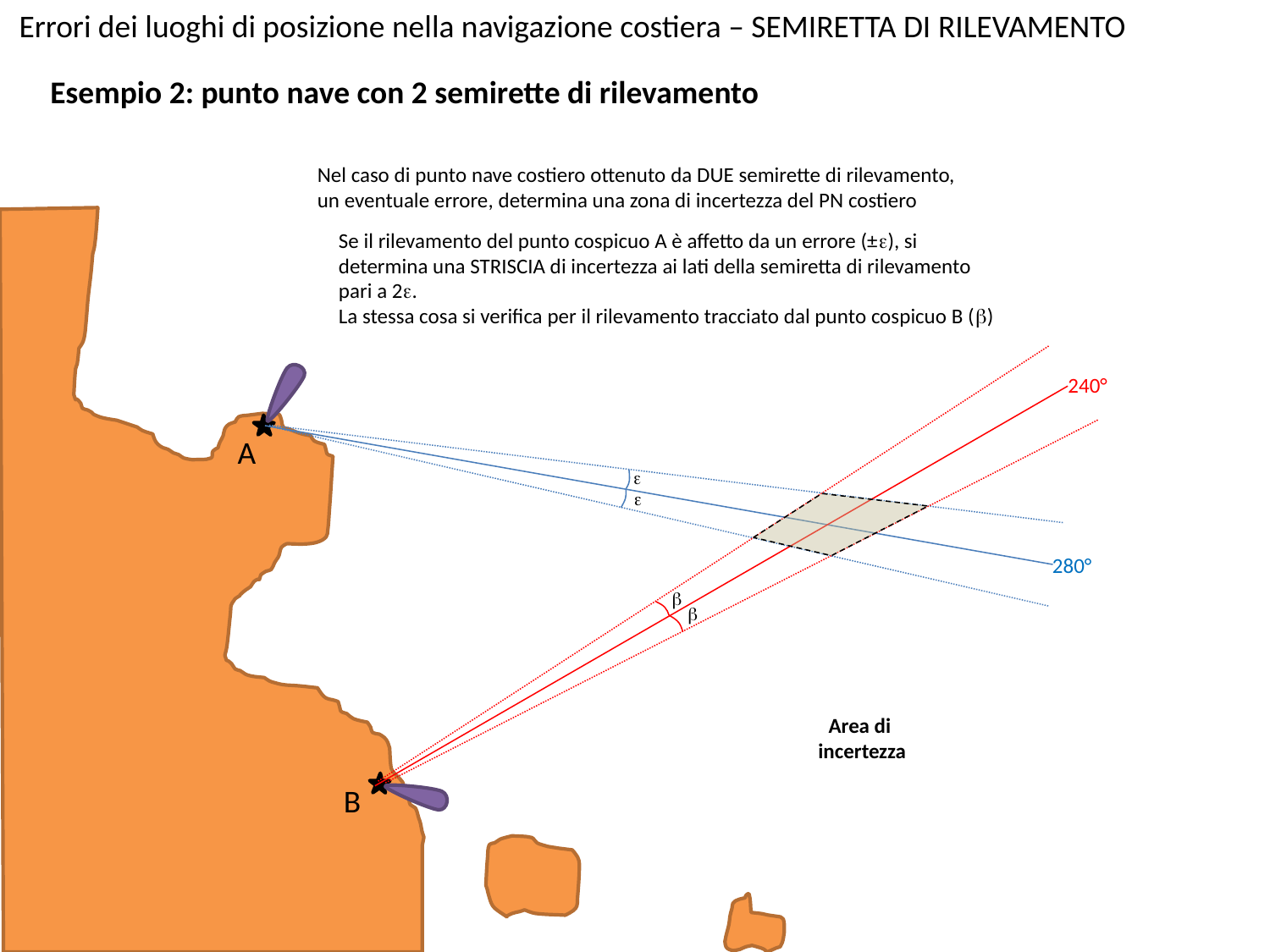

Errori dei luoghi di posizione nella navigazione costiera – SEMIRETTA DI RILEVAMENTO
Esempio 2: punto nave con 2 semirette di rilevamento
Nel caso di punto nave costiero ottenuto da DUE semirette di rilevamento, un eventuale errore, determina una zona di incertezza del PN costiero

Se il rilevamento del punto cospicuo A è affetto da un errore (±ε), si determina una STRISCIA di incertezza ai lati della semiretta di rilevamento pari a 2ε.
La stessa cosa si verifica per il rilevamento tracciato dal punto cospicuo B (β)
240°

A
ε

ε

280°
β
β

Area di
incertezza

B